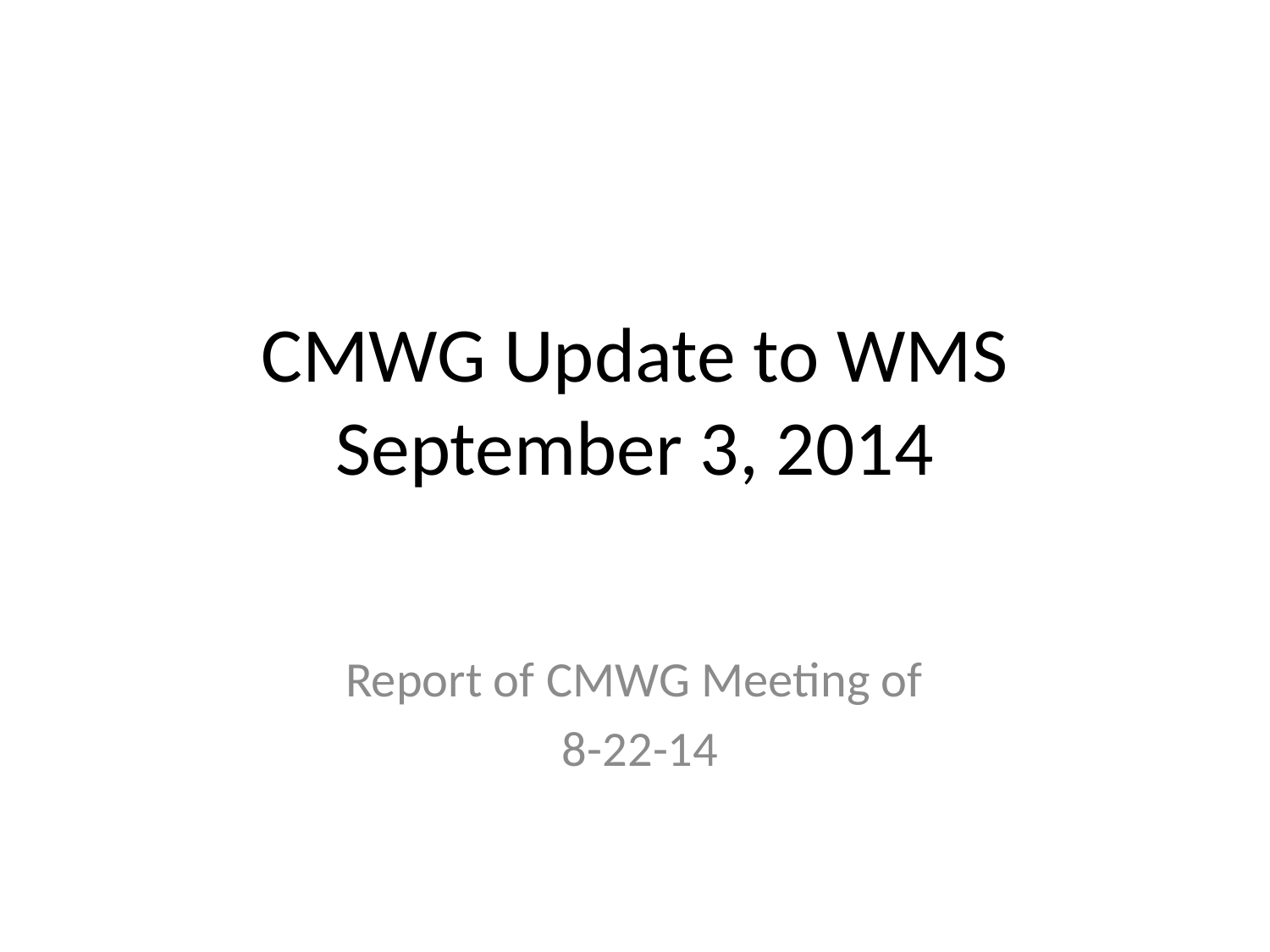

# CMWG Update to WMS September 3, 2014

Report of CMWG Meeting of
8-22-14